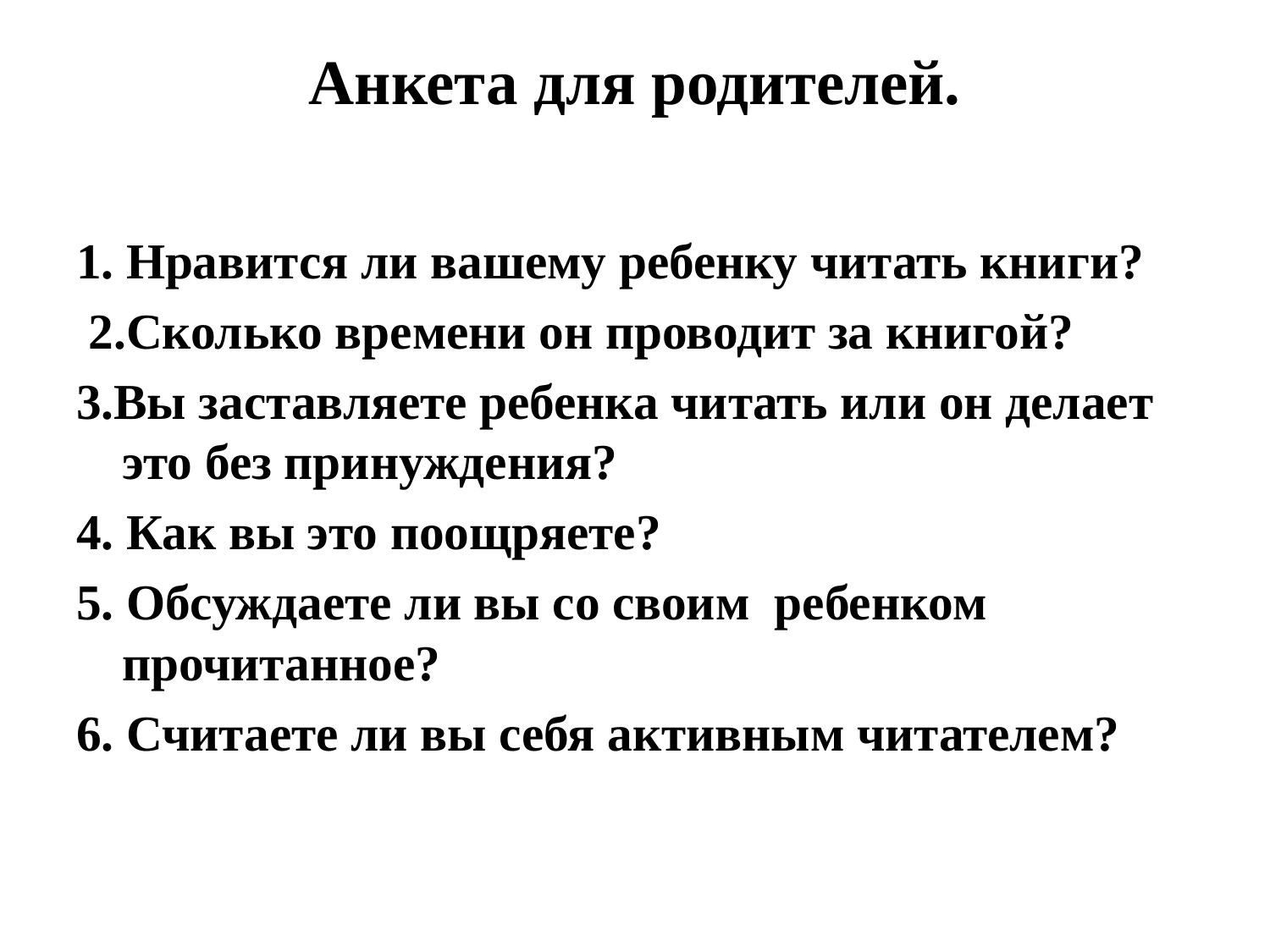

# Анкета для родителей.
1. Нравится ли вашему ребенку читать книги?
 2.Сколько времени он проводит за книгой?
3.Вы заставляете ребенка читать или он делает это без принуждения?
4. Как вы это поощряете?
5. Обсуждаете ли вы со своим  ребенком прочитанное?
6. Считаете ли вы себя активным читателем?